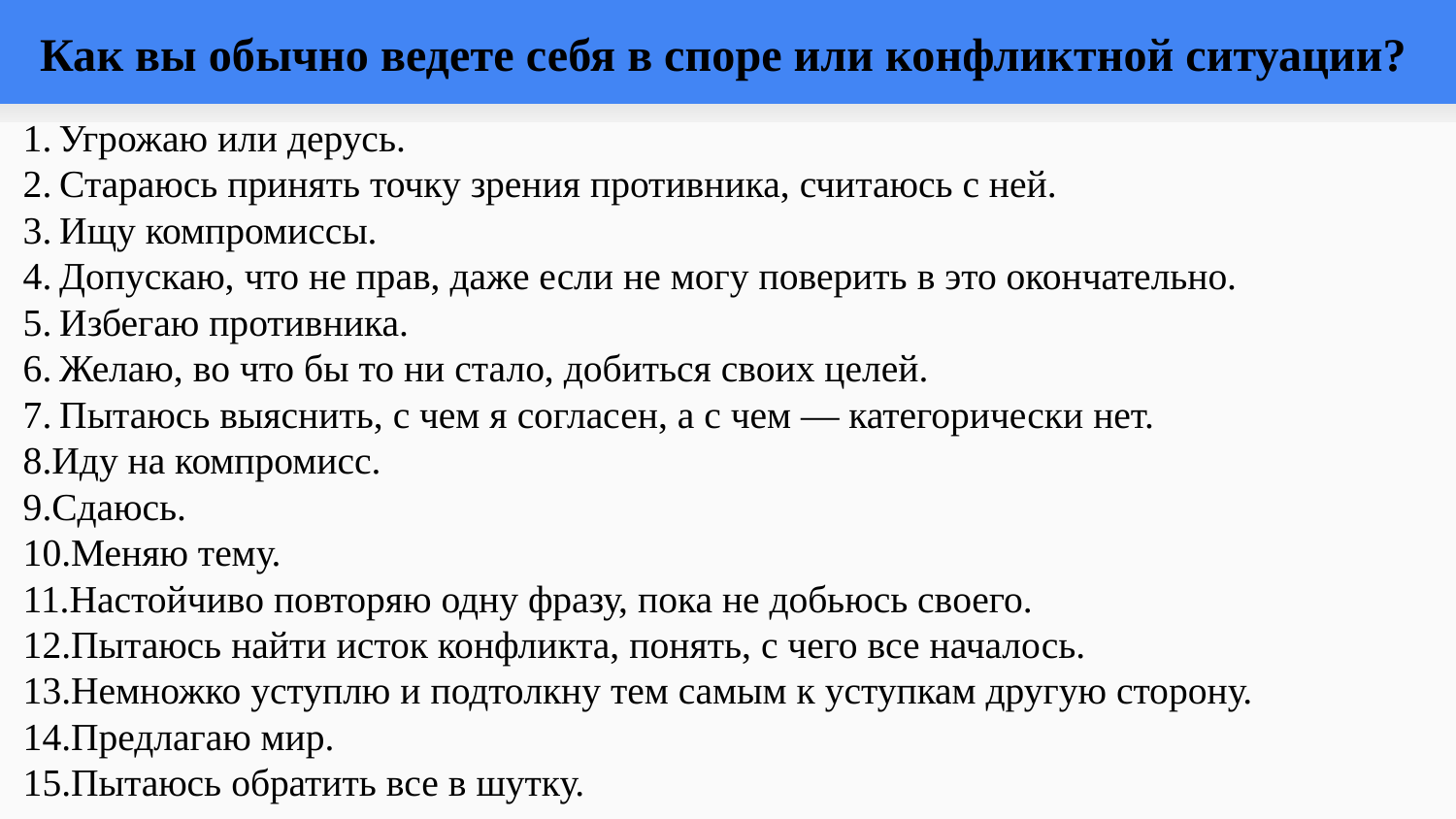

# Как вы обычно ведете себя в споре или конфликтной ситуации?

1. Угрожаю или дерусь.
2. 	Стараюсь принять точку зрения противника, считаюсь с ней.
3. 	Ищу компромиссы.
4. 	Допускаю, что не прав, даже если не могу поверить в это окончательно.
5. 	Избегаю противника.
6. 	Желаю, во что бы то ни стало, добиться своих целей.
7. 	Пытаюсь выяснить, с чем я согласен, а с чем — категорически нет.
8.Иду на компромисс.
9.Сдаюсь.
10.Меняю тему.
11.Настойчиво повторяю одну фразу, пока не добьюсь своего.
12.Пытаюсь найти исток конфликта, понять, с чего все началось.
13.Немножко уступлю и подтолкну тем самым к уступкам другую сторону.
14.Предлагаю мир.
15.Пытаюсь обратить все в шутку.